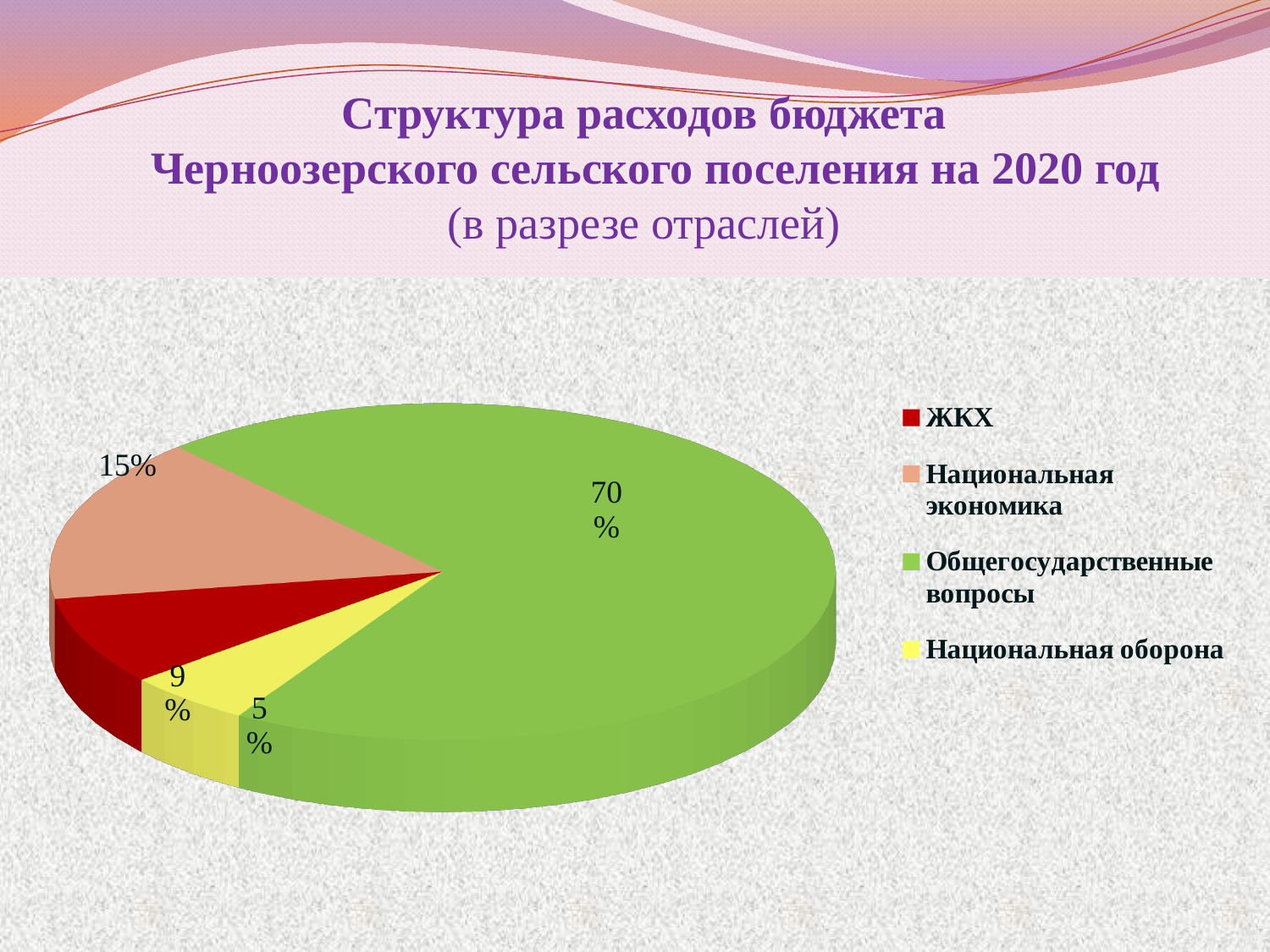

# Структура расходов бюджета Черноозерского сельского поселения на 2020 год (в разрезе отраслей)

[unsupported chart]